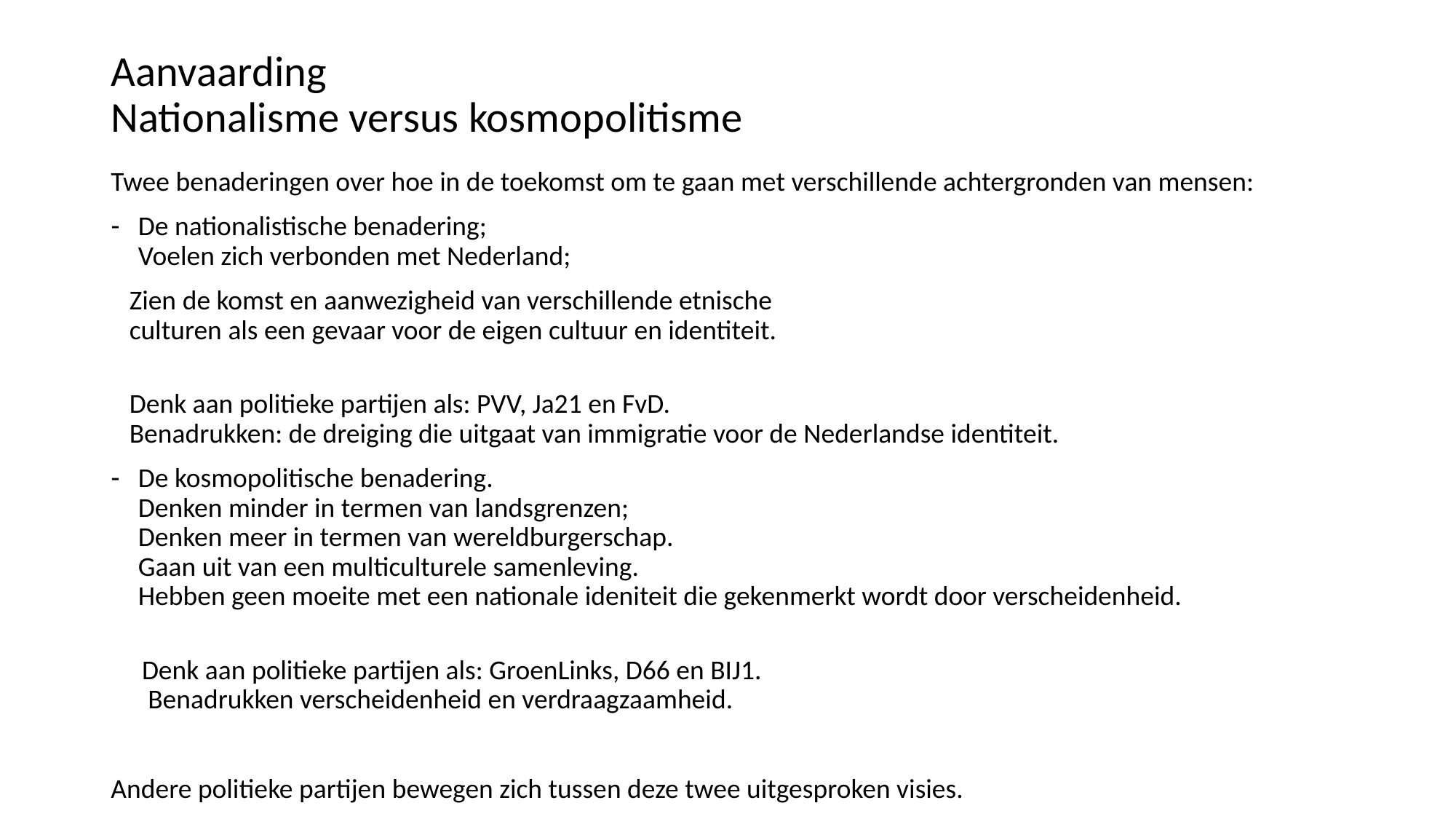

# Aanvaarding Nationalisme versus kosmopolitisme
Twee benaderingen over hoe in de toekomst om te gaan met verschillende achtergronden van mensen:
De nationalistische benadering;
Voelen zich verbonden met Nederland;
   Zien de komst en aanwezigheid van verschillende etnische
   culturen als een gevaar voor de eigen cultuur en identiteit.
   Denk aan politieke partijen als: PVV, Ja21 en FvD.
   Benadrukken: de dreiging die uitgaat van immigratie voor de Nederlandse identiteit.
De kosmopolitische benadering.
Denken minder in termen van landsgrenzen;
Denken meer in termen van wereldburgerschap.
Gaan uit van een multiculturele samenleving.
Hebben geen moeite met een nationale ideniteit die gekenmerkt wordt door verscheidenheid.
     Denk aan politieke partijen als: GroenLinks, D66 en BIJ1.
      Benadrukken verscheidenheid en verdraagzaamheid.

Andere politieke partijen bewegen zich tussen deze twee uitgesproken visies.